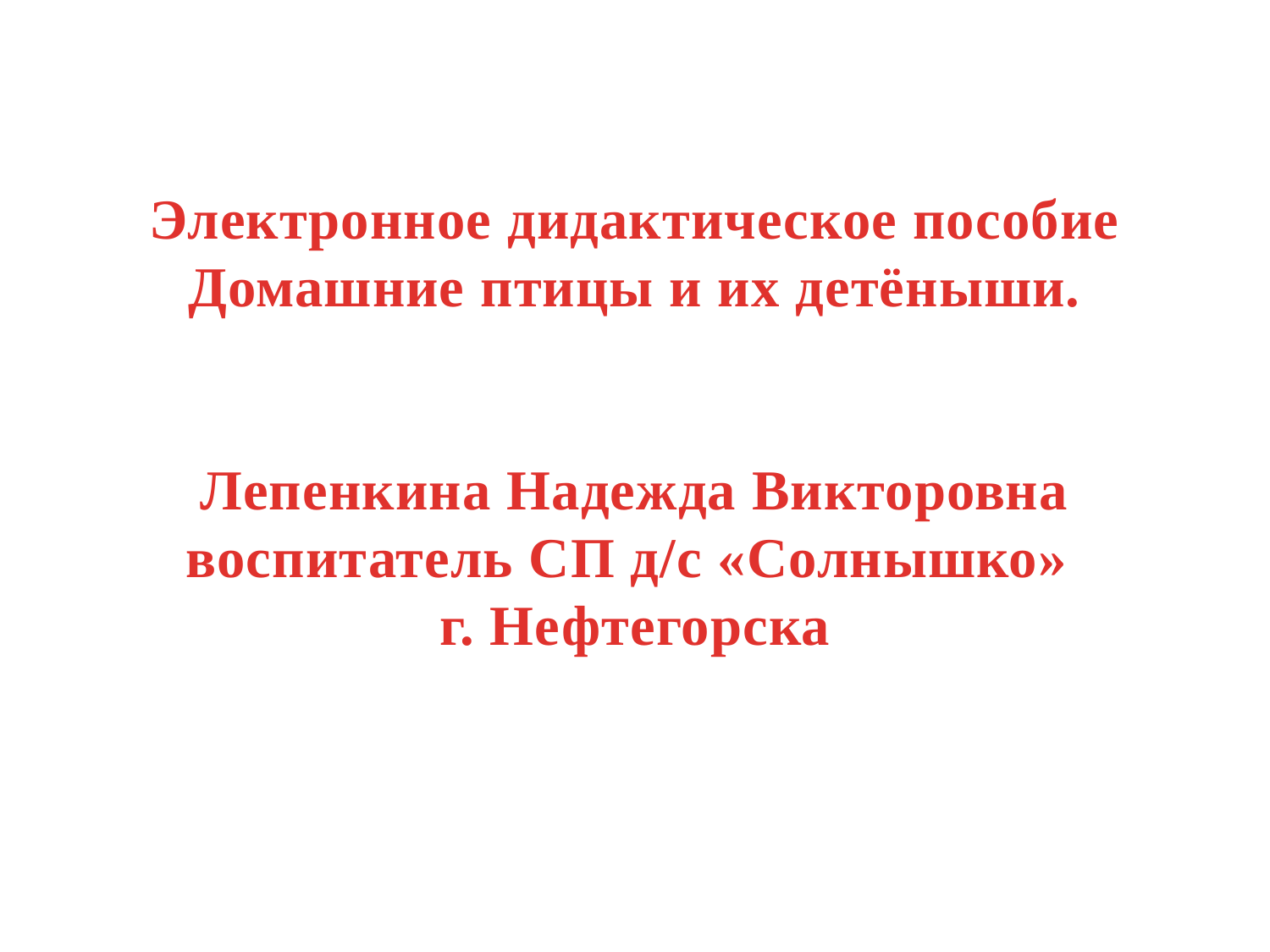

Электронное дидактическое пособие
Домашние птицы и их детёныши.
Лепенкина Надежда Викторовна
воспитатель СП д/с «Солнышко»
г. Нефтегорска